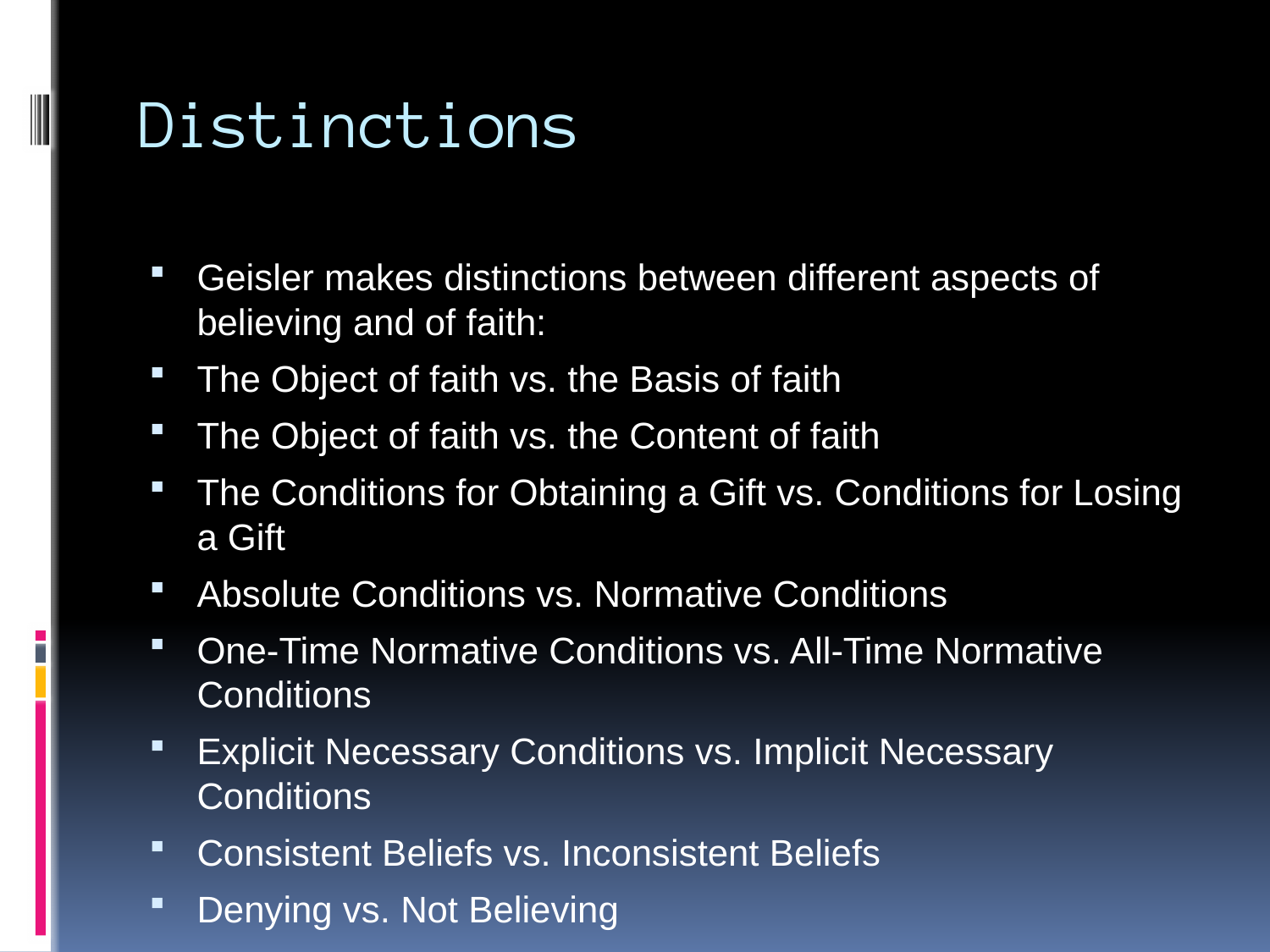

# Distinctions
Geisler makes distinctions between different aspects of believing and of faith:
The Object of faith vs. the Basis of faith
The Object of faith vs. the Content of faith
The Conditions for Obtaining a Gift vs. Conditions for Losing a Gift
Absolute Conditions vs. Normative Conditions
One-Time Normative Conditions vs. All-Time Normative Conditions
Explicit Necessary Conditions vs. Implicit Necessary Conditions
Consistent Beliefs vs. Inconsistent Beliefs
Denying vs. Not Believing